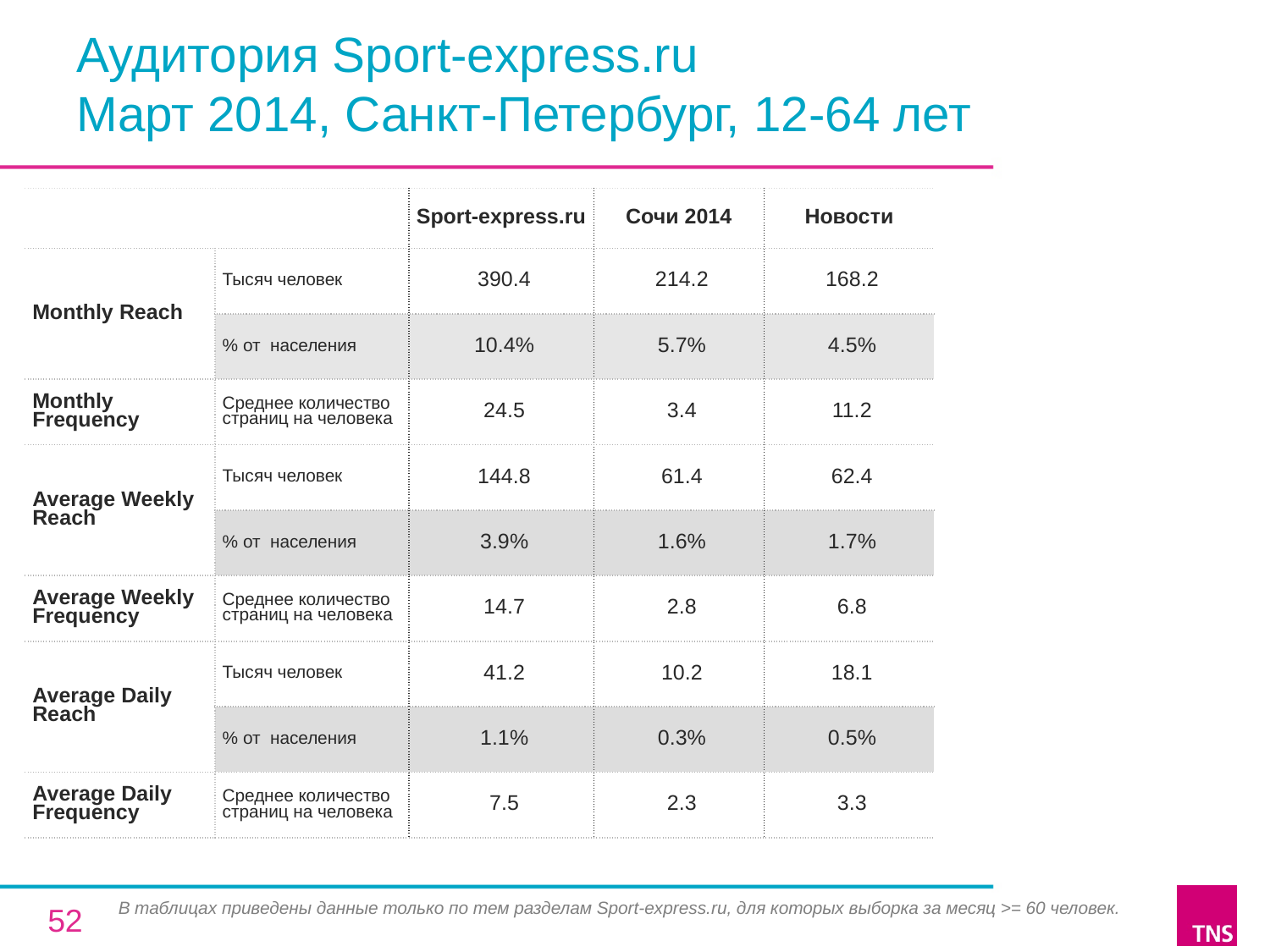

# Аудитория Sport-express.ru Март 2014, Санкт-Петербург, 12-64 лет
|  |  | Sport-express.ru | Сочи 2014 | Новости |
| --- | --- | --- | --- | --- |
| Monthly Reach | Тысяч человек | 390.4 | 214.2 | 168.2 |
|  | % от населения | 10.4% | 5.7% | 4.5% |
| Monthly Frequency | Среднее количество страниц на человека | 24.5 | 3.4 | 11.2 |
| Average Weekly Reach | Тысяч человек | 144.8 | 61.4 | 62.4 |
|  | % от населения | 3.9% | 1.6% | 1.7% |
| Average Weekly Frequency | Среднее количество страниц на человека | 14.7 | 2.8 | 6.8 |
| Average Daily Reach | Тысяч человек | 41.2 | 10.2 | 18.1 |
|  | % от населения | 1.1% | 0.3% | 0.5% |
| Average Daily Frequency | Среднее количество страниц на человека | 7.5 | 2.3 | 3.3 |
В таблицах приведены данные только по тем разделам Sport-express.ru, для которых выборка за месяц >= 60 человек.
52